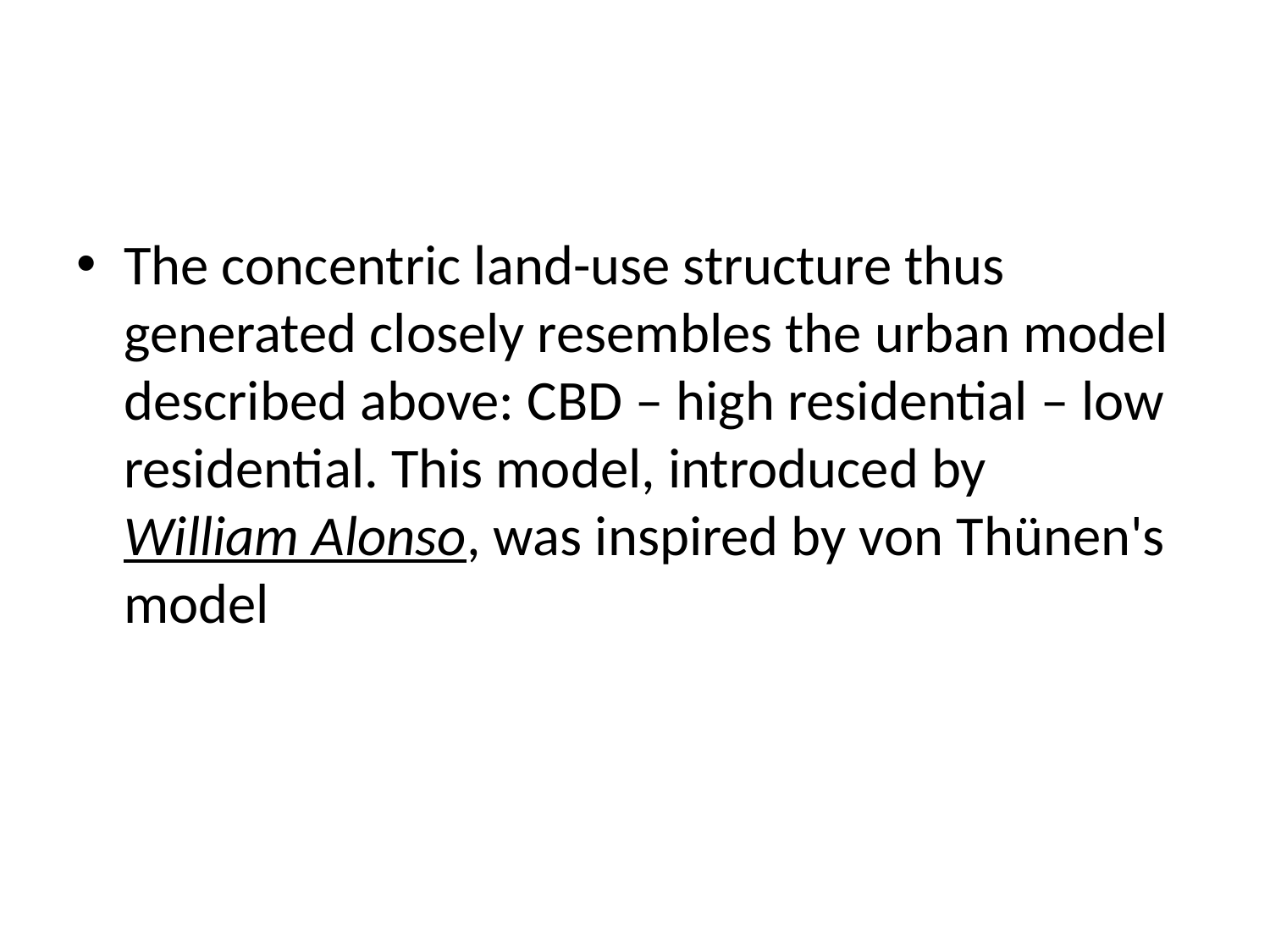

#
The concentric land-use structure thus generated closely resembles the urban model described above: CBD – high residential – low residential. This model, introduced by William Alonso, was inspired by von Thünen's model